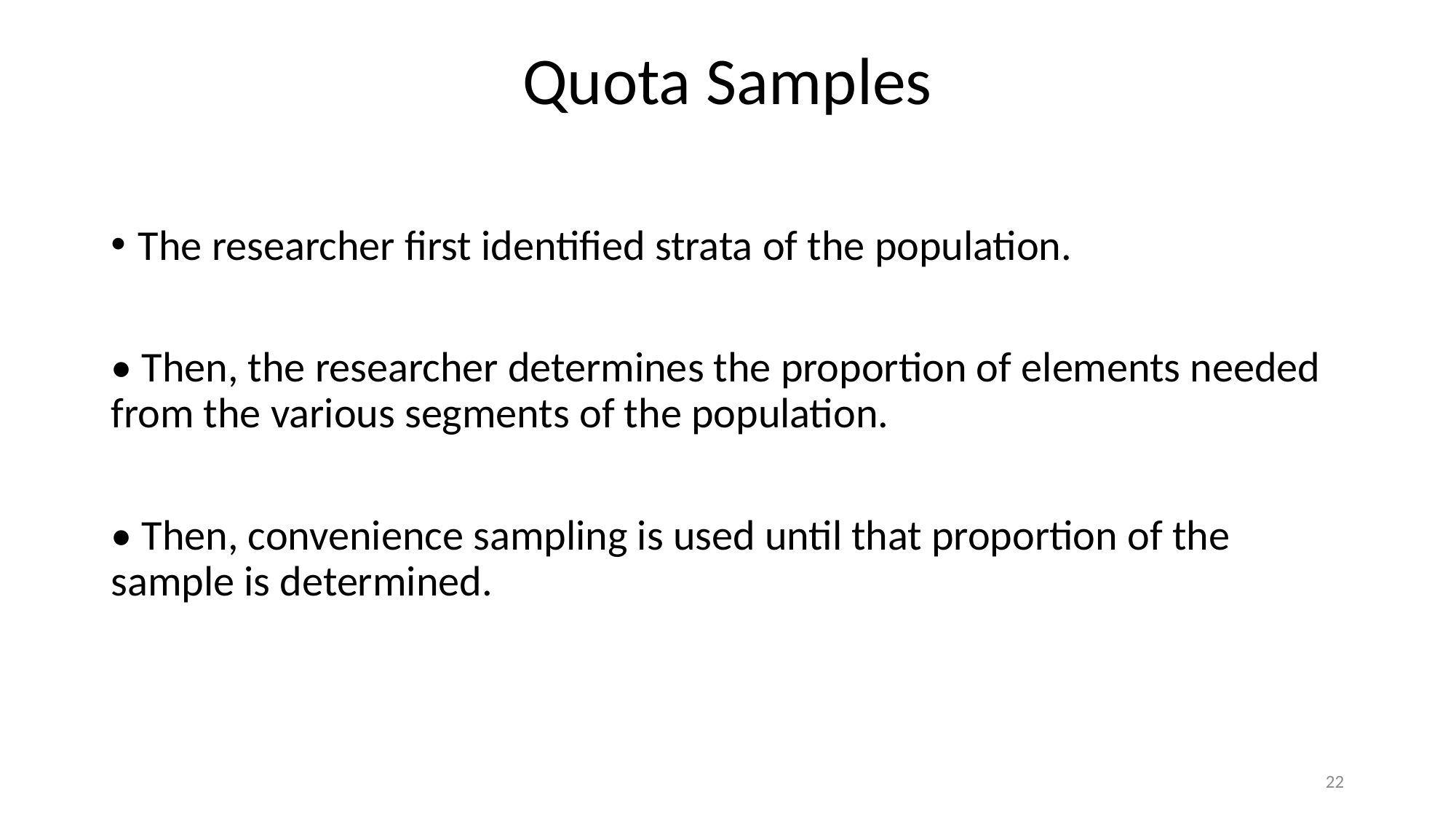

# Quota Samples
The researcher first identified strata of the population.

• Then, the researcher determines the proportion of elements needed from the various segments of the population.

• Then, convenience sampling is used until that proportion of the sample is determined.

22